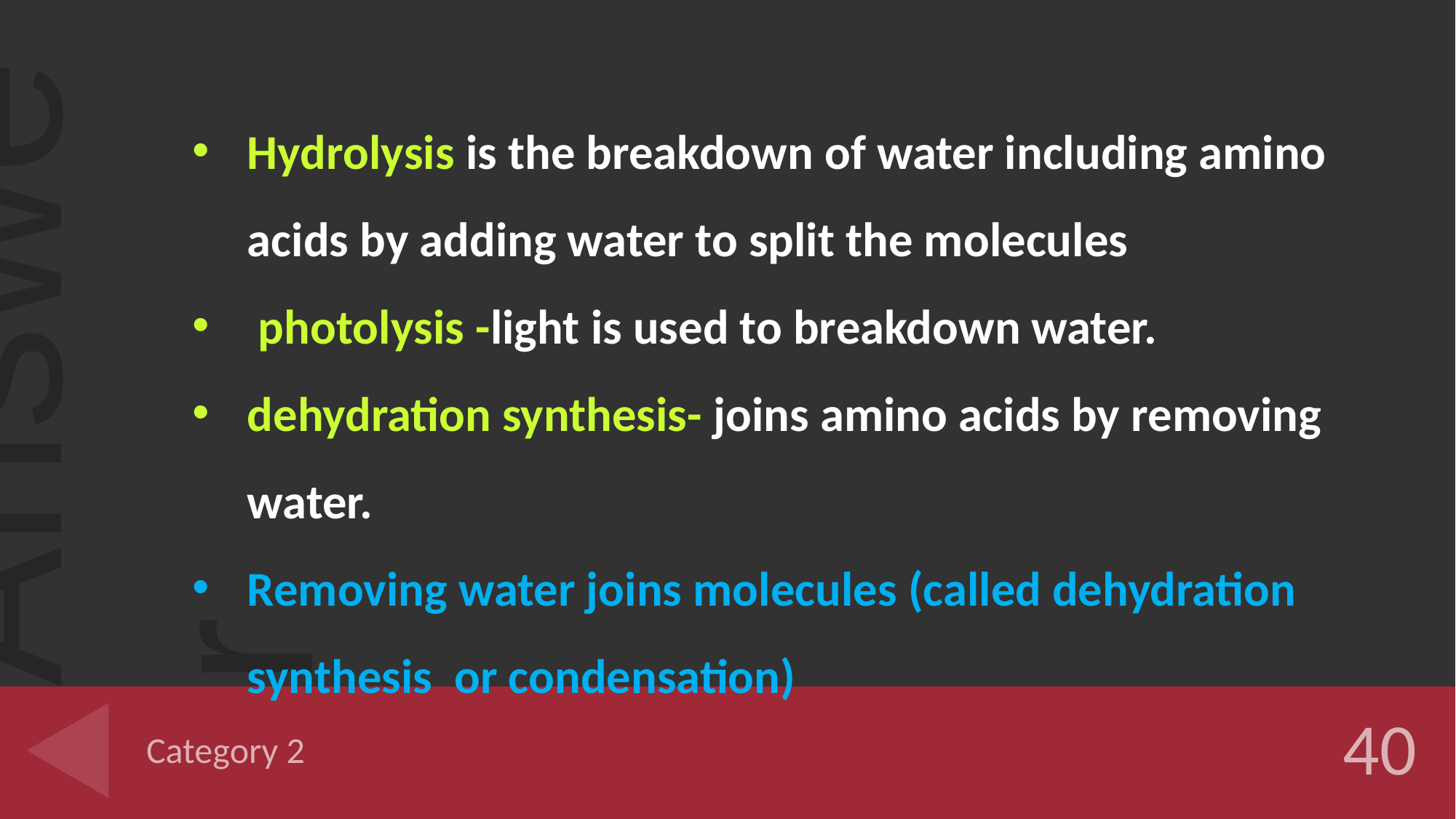

Hydrolysis is the breakdown of water including amino acids by adding water to split the molecules
 photolysis -light is used to breakdown water.
dehydration synthesis- joins amino acids by removing water.
Removing water joins molecules (called dehydration synthesis  or condensation)
# Category 2
40